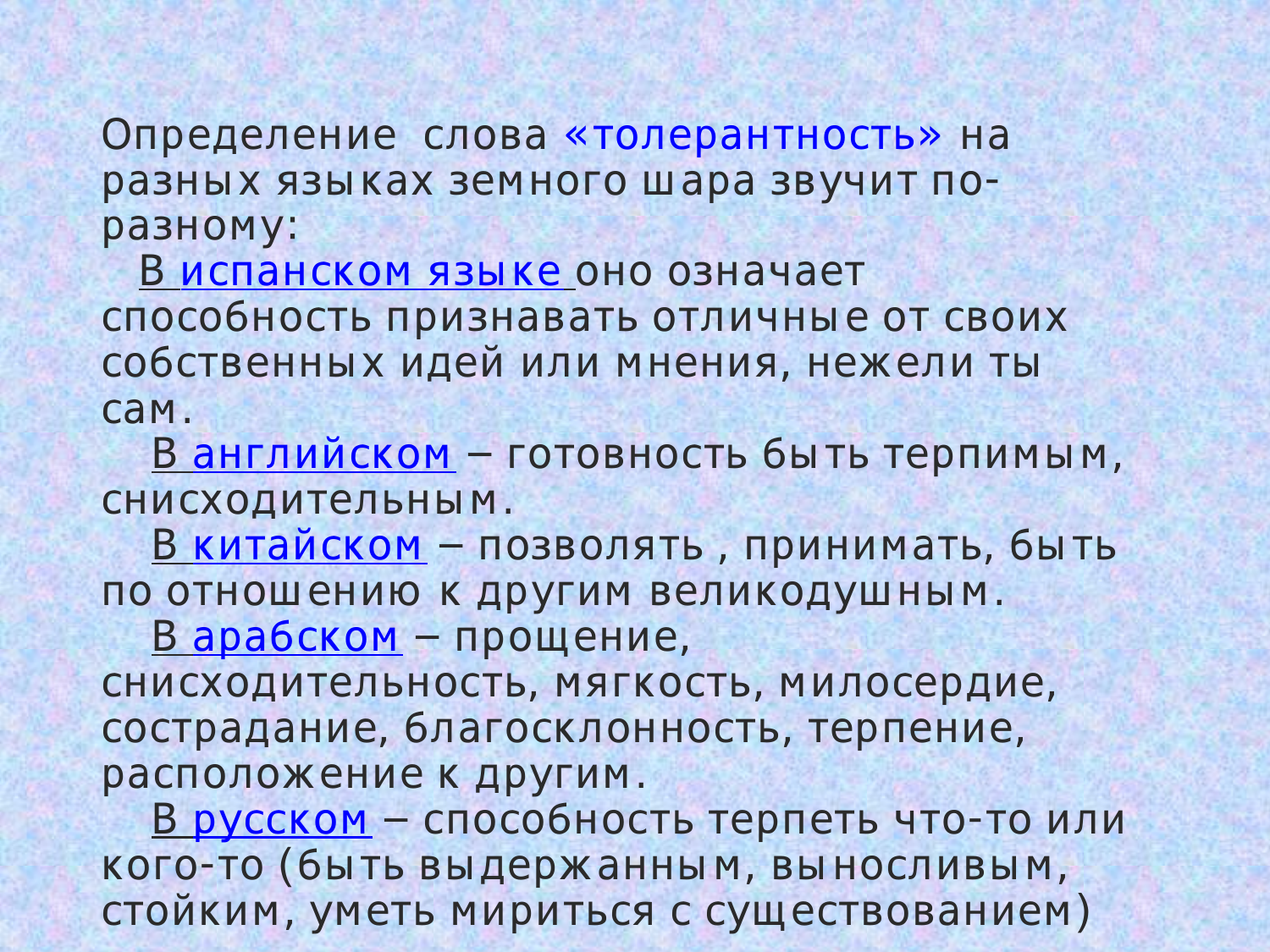

Определение  слова «толерантность» на разных языках земного шара звучит по-разному:
   В испанском языке оно означает способность признавать отличные от своих собственных идей или мнения, нежели ты сам.
    В английском – готовность быть терпимым, снисходительным.
    В китайском – позволять , принимать, быть по отношению к другим великодушным.
    В арабском – прощение,  снисходительность, мягкость, милосердие, сострадание, благосклонность, терпение, расположение к другим.
    В русском – способность терпеть что-то или кого-то (быть выдержанным, выносливым, стойким, уметь мириться с существованием)